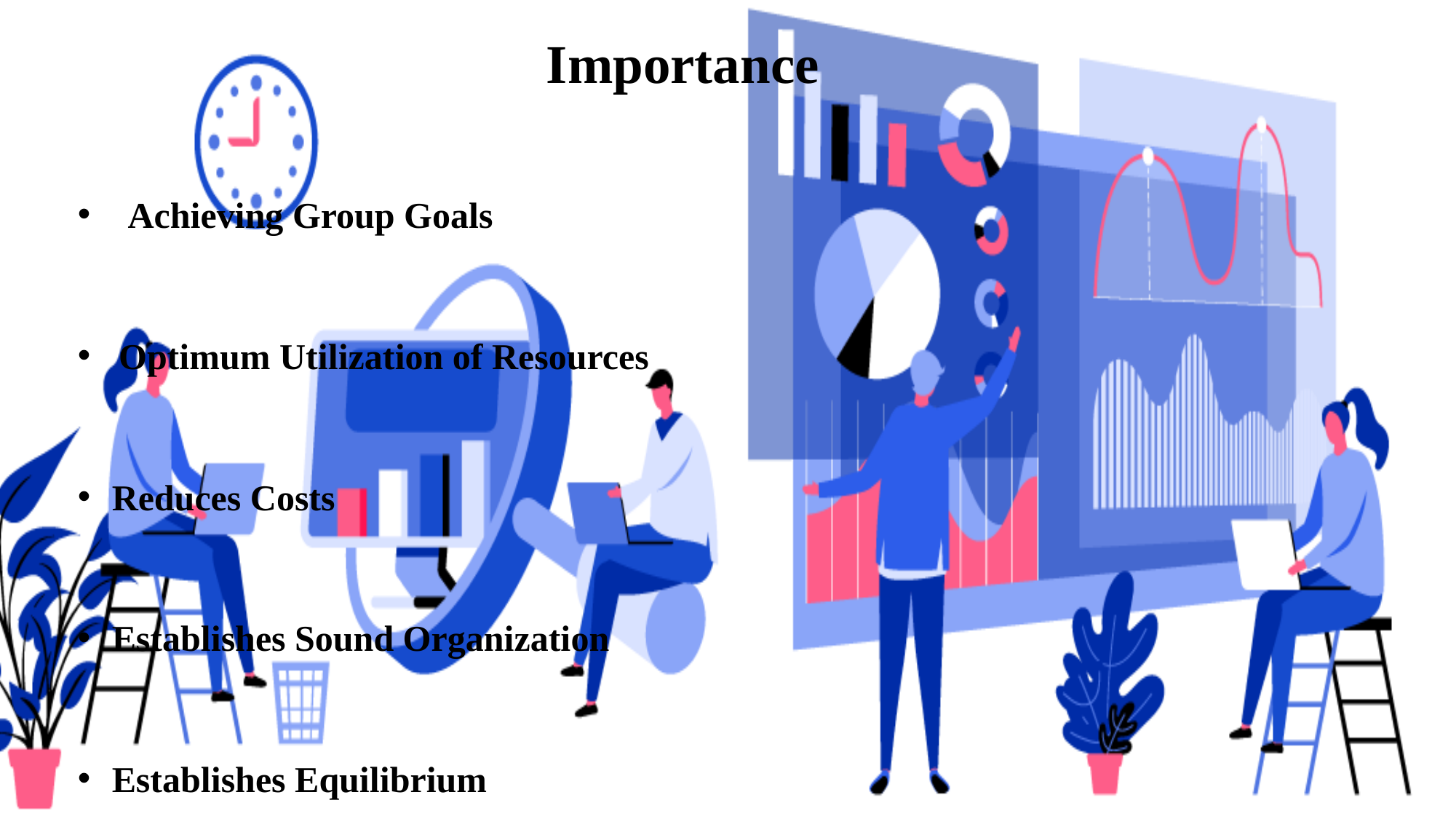

Importance
 Achieving Group Goals
Optimum Utilization of Resources
Reduces Costs
Establishes Sound Organization
Establishes Equilibrium